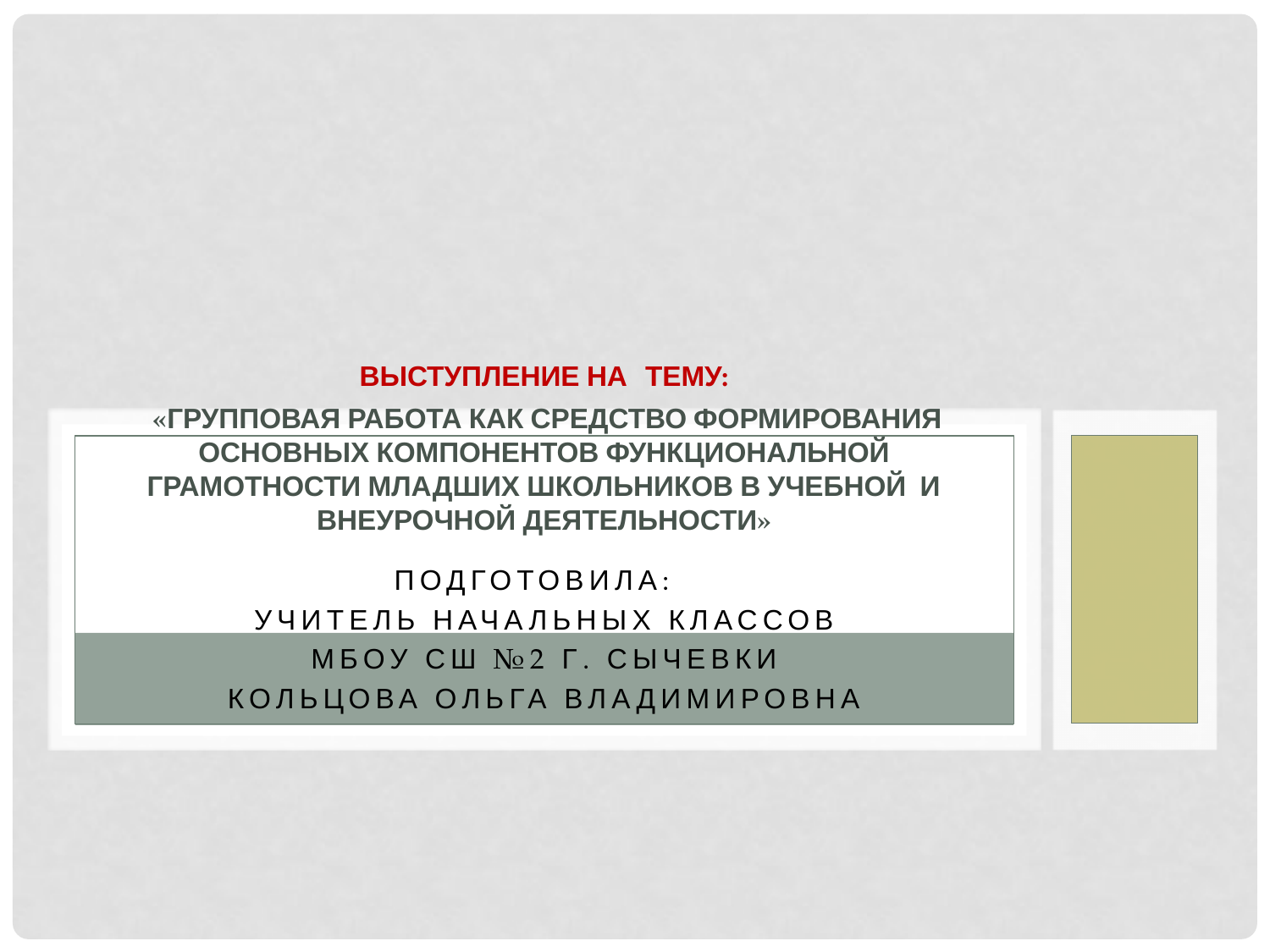

# Выступление на тему: «Групповая работа как средство формирования основных компонентов функциональной грамотности младших школьников в учебной  и внеурочной деятельности»
Подготовила:
учитель начальных классов
МБОУ СШ №2 г. Сычевки
Кольцова Ольга владимировна